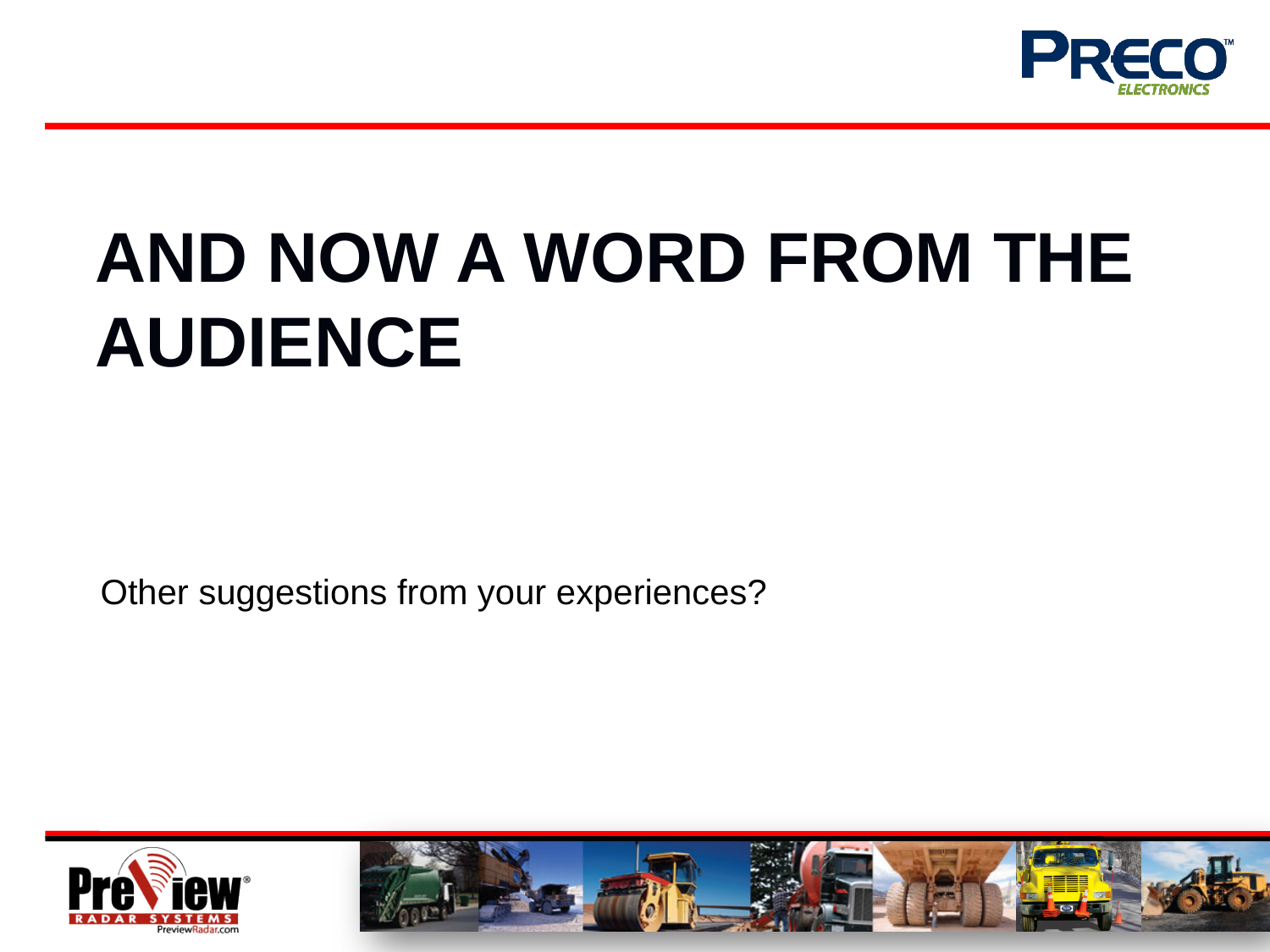

# And now a word from the audience
Other suggestions from your experiences?